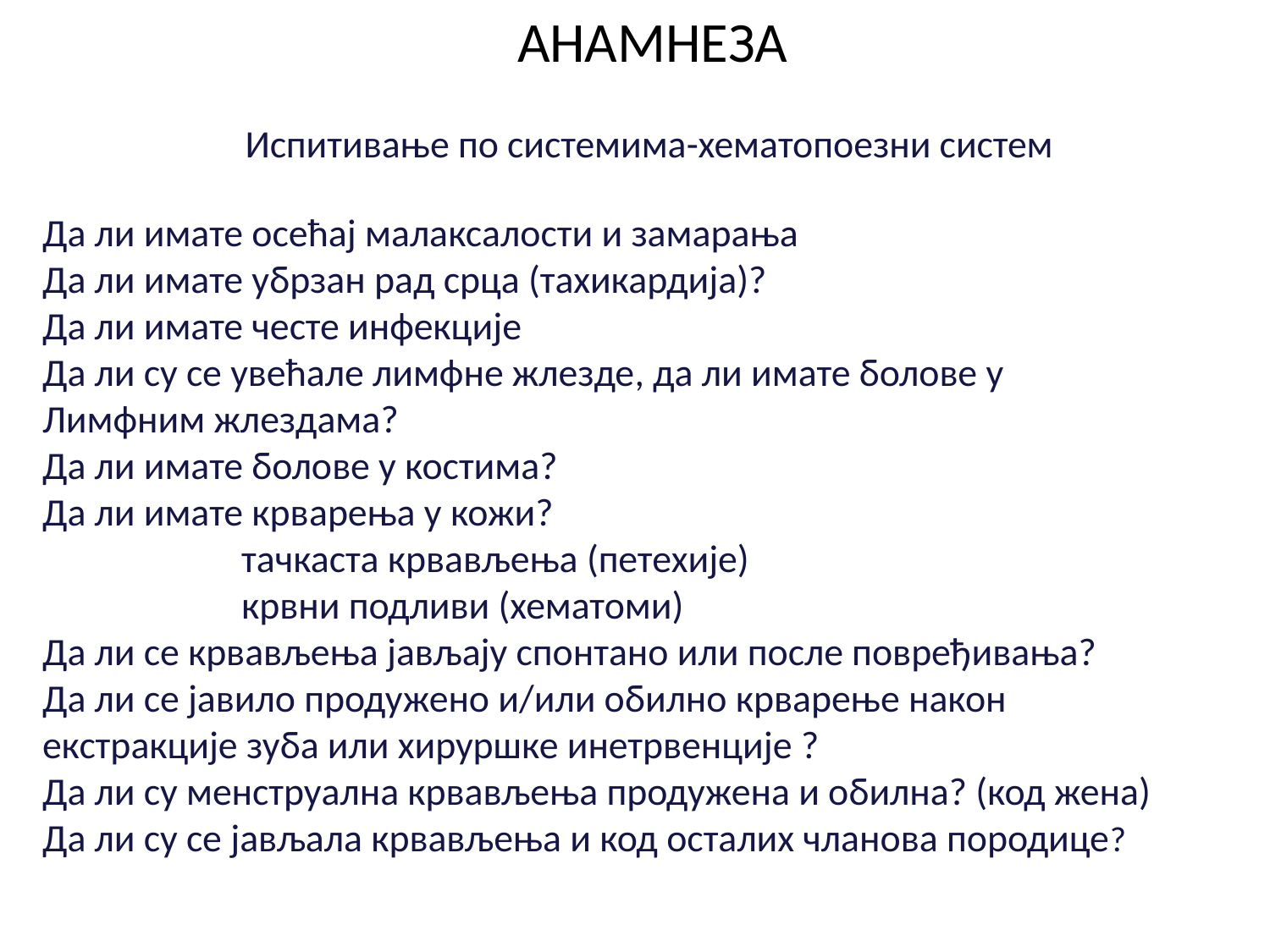

АНАМНЕЗА

     Испитивање по системима-хематопоезни систем

Да ли имате осећај малаксалости и замарања
Да ли имате убрзан рад срца (тахикардија)?
Да ли имате честе инфекције
Да ли су се увећале лимфне жлезде, да ли имате болове у
Лимфним жлездама?
Да ли имате болове у костима?
Да ли имате крварења у кожи?
 тачкаста крвављења (петехије)
 крвни подливи (хематоми)
Да ли се крвављења јављају спонтано или после повређивања?
Да ли се јавило продужено и/или обилно крварење након
екстракције зуба или хируршке инетрвенције ?
Да ли су менструална крвављења продужена и обилна? (код жена)
Да ли су се јављала крвављења и код осталих чланова породице?